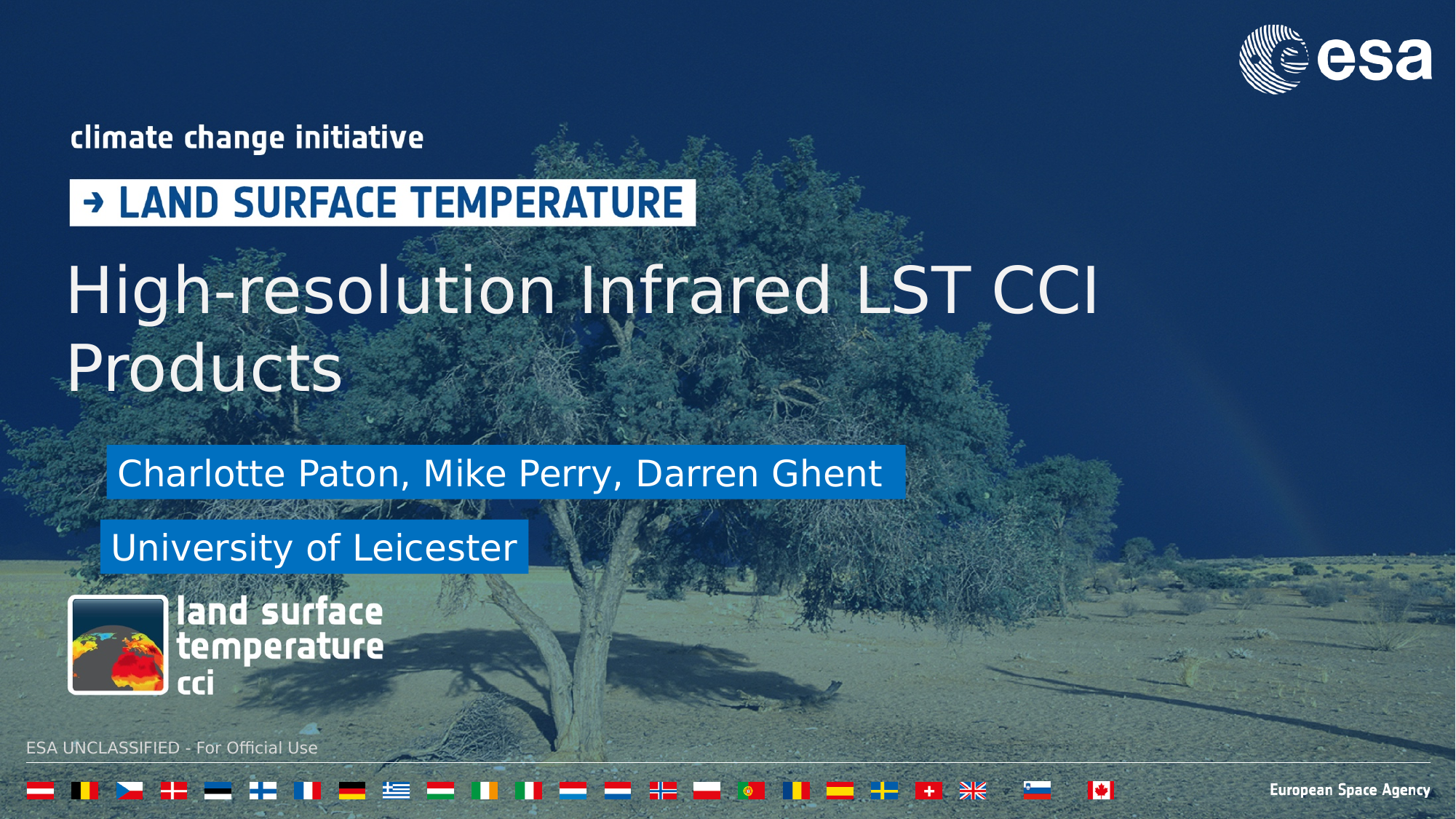

High-resolution Infrared LST CCI Products
Charlotte Paton, Mike Perry, Darren Ghent
University of Leicester